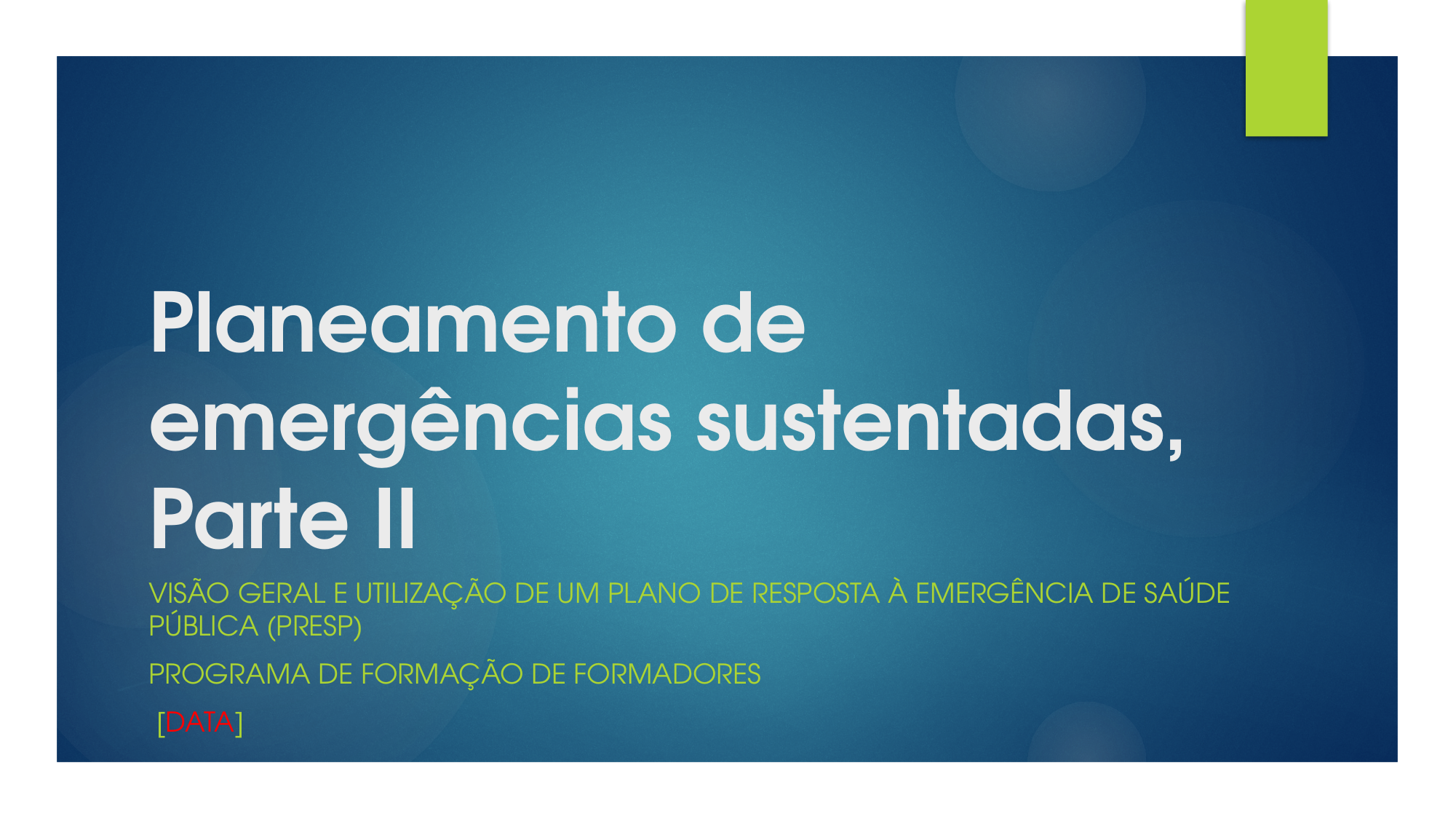

# Planeamento de emergências sustentadas, Parte II
VISÃO GERAL E UTILIZAÇÃO DE UM PLANO DE RESPOSTA À EMERGÊNCIA DE SAÚDE PÚBLICA (PRESP)
Programa de Formação de Formadores
 [DATA]